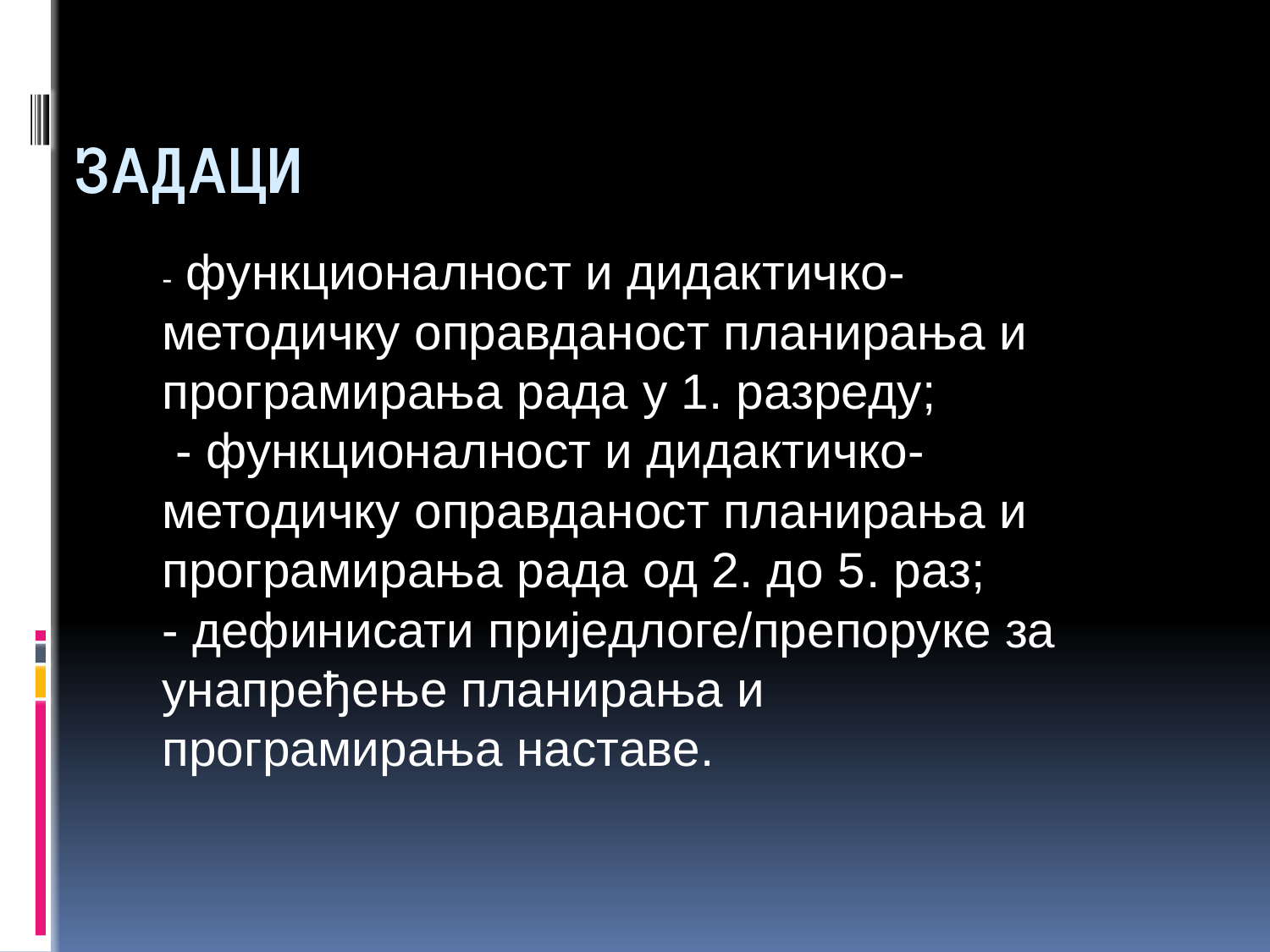

# Задаци
- функционалност и дидактичко-методичку оправданост планирања и програмирања рада у 1. разреду;
 - функционалност и дидактичко-методичку оправданост планирања и програмирања рада од 2. до 5. раз;
- дефинисати приједлоге/препоруке за унапређење планирања и програмирања наставе.